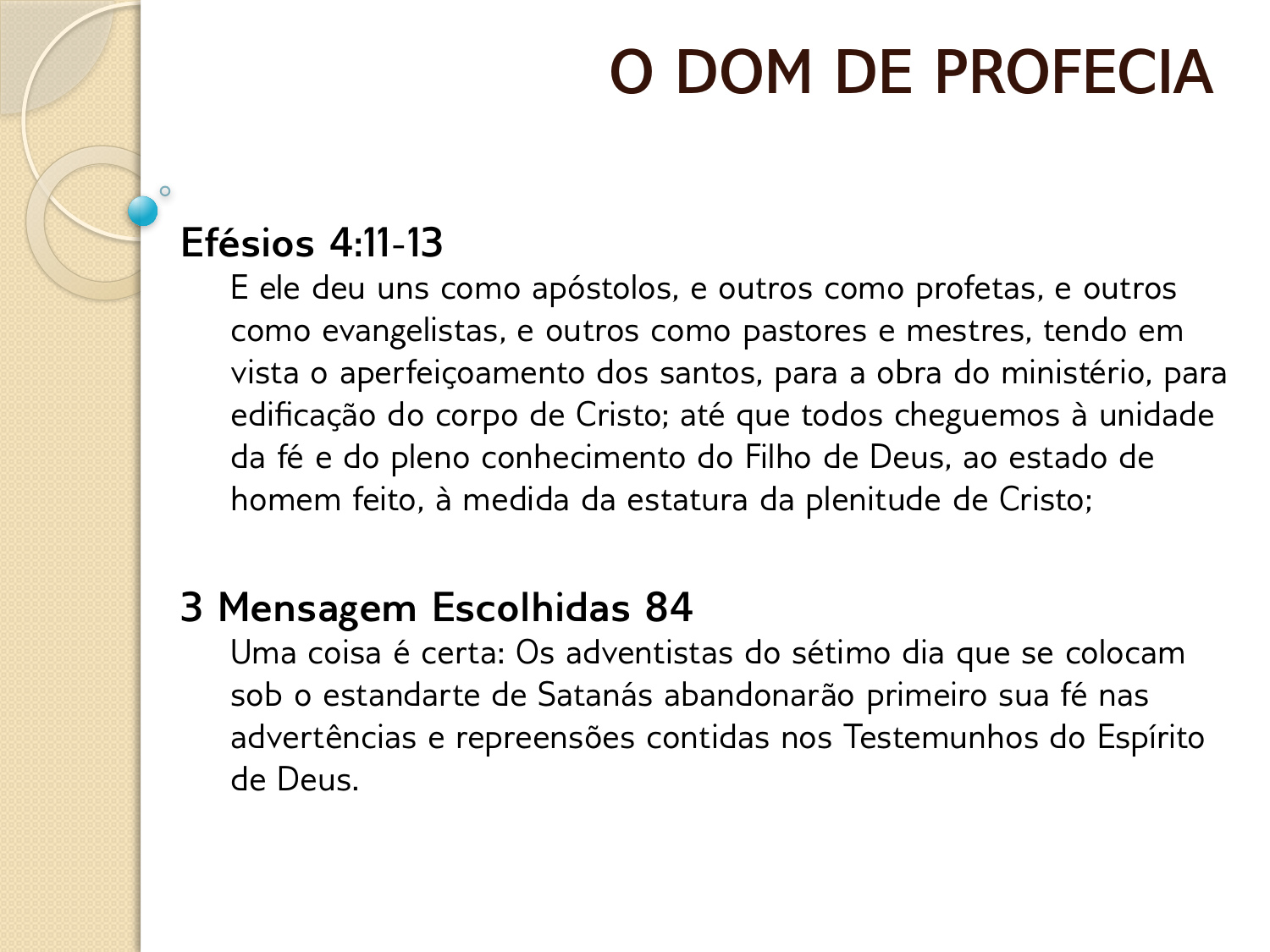

O DOM DE PROFECIA
Efésios 4:11-13
E ele deu uns como apóstolos, e outros como profetas, e outros como evangelistas, e outros como pastores e mestres, tendo em vista o aperfeiçoamento dos santos, para a obra do ministério, para edificação do corpo de Cristo; até que todos cheguemos à unidade da fé e do pleno conhecimento do Filho de Deus, ao estado de homem feito, à medida da estatura da plenitude de Cristo;
3 Mensagem Escolhidas 84
Uma coisa é certa: Os adventistas do sétimo dia que se colocam sob o estandarte de Satanás abandonarão primeiro sua fé nas advertências e repreensões contidas nos Testemunhos do Espírito de Deus.